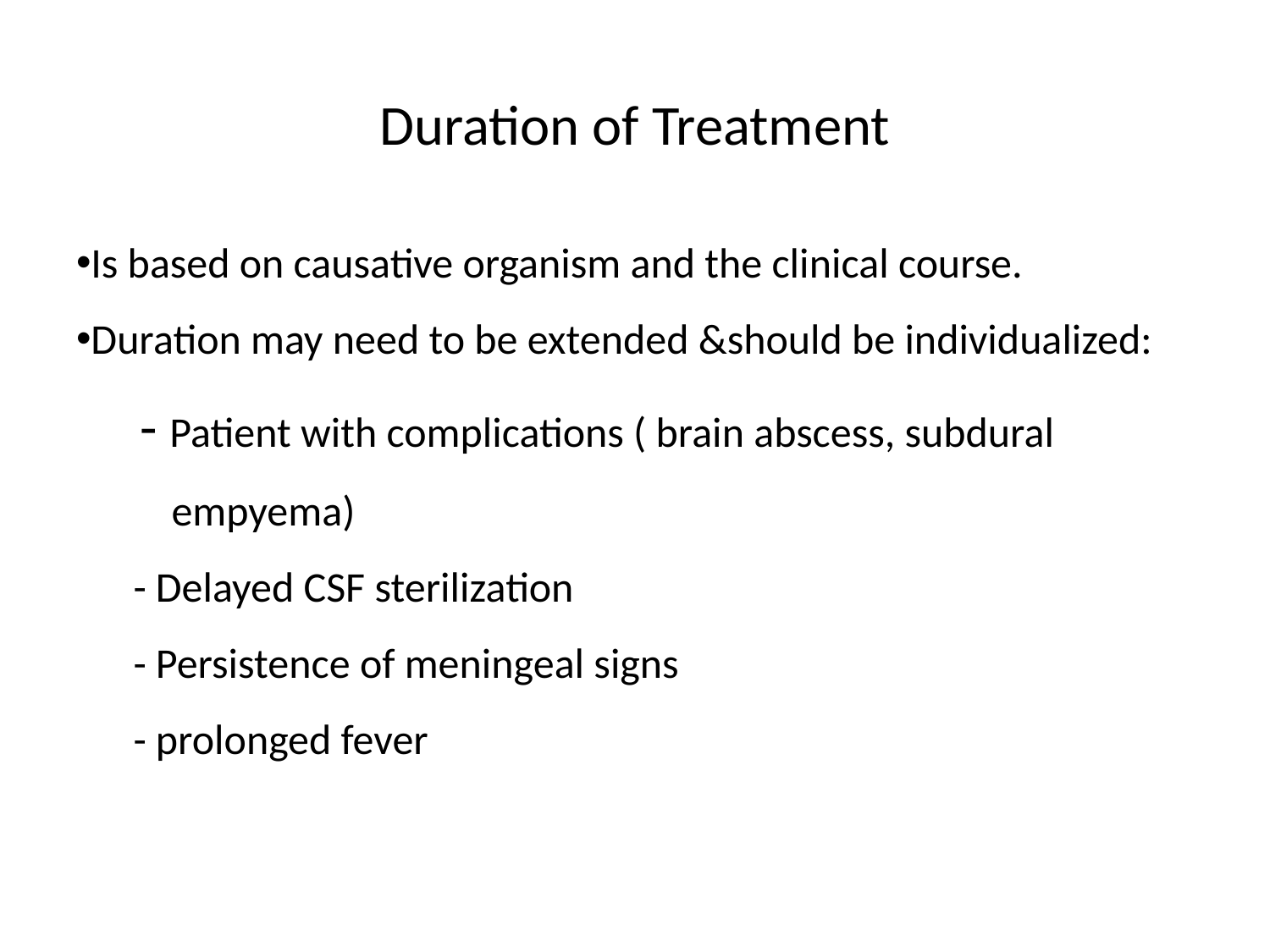

# Duration of Treatment
Is based on causative organism and the clinical course.
Duration may need to be extended &should be individualized:
     - Patient with complications ( brain abscess, subdural
          empyema)
      - Delayed CSF sterilization
      - Persistence of meningeal signs
      - prolonged fever